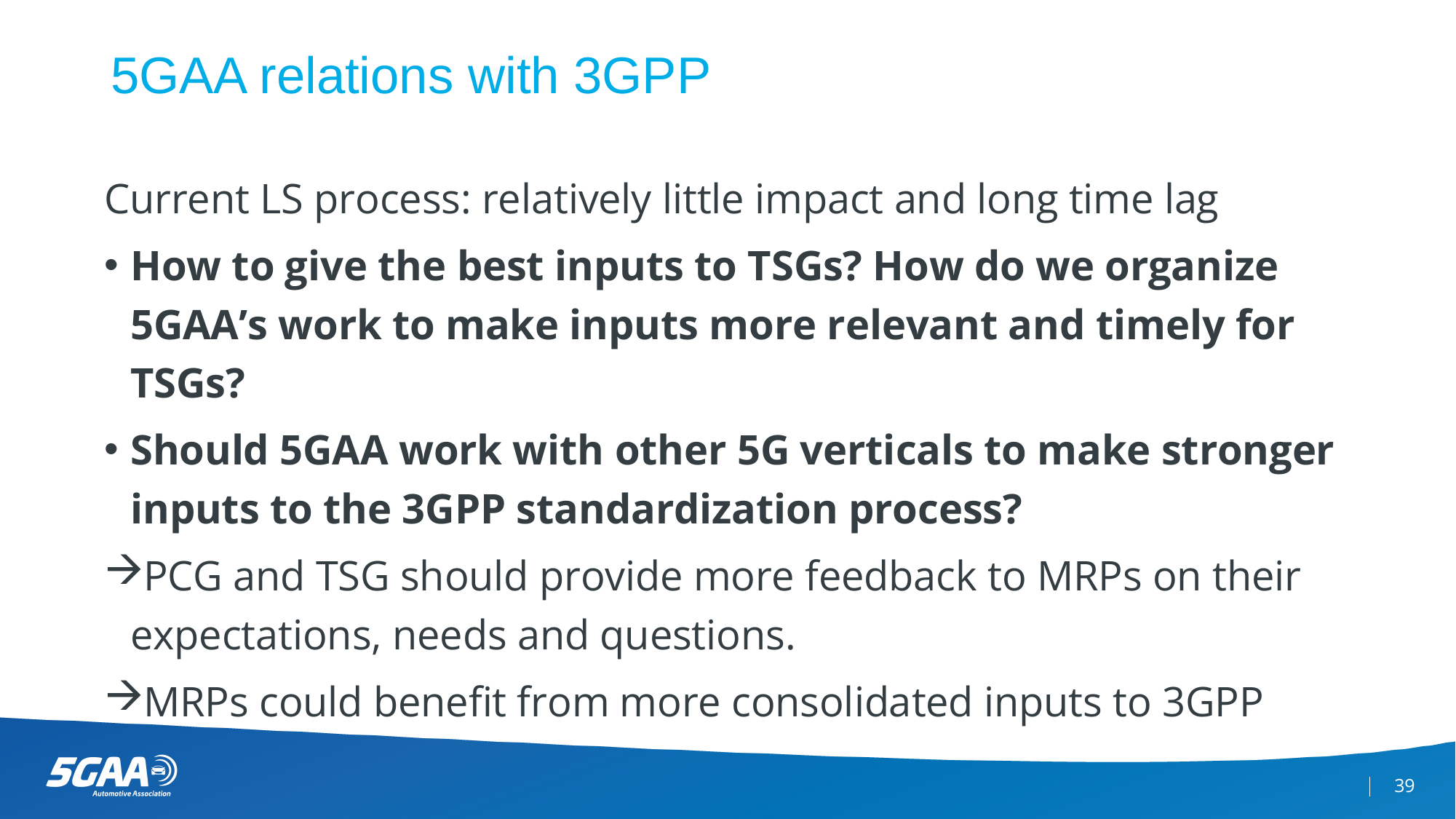

# 5GAA relations with 3GPP
Current LS process: relatively little impact and long time lag
How to give the best inputs to TSGs? How do we organize 5GAA’s work to make inputs more relevant and timely for TSGs?
Should 5GAA work with other 5G verticals to make stronger inputs to the 3GPP standardization process?
PCG and TSG should provide more feedback to MRPs on their expectations, needs and questions.
MRPs could benefit from more consolidated inputs to 3GPP